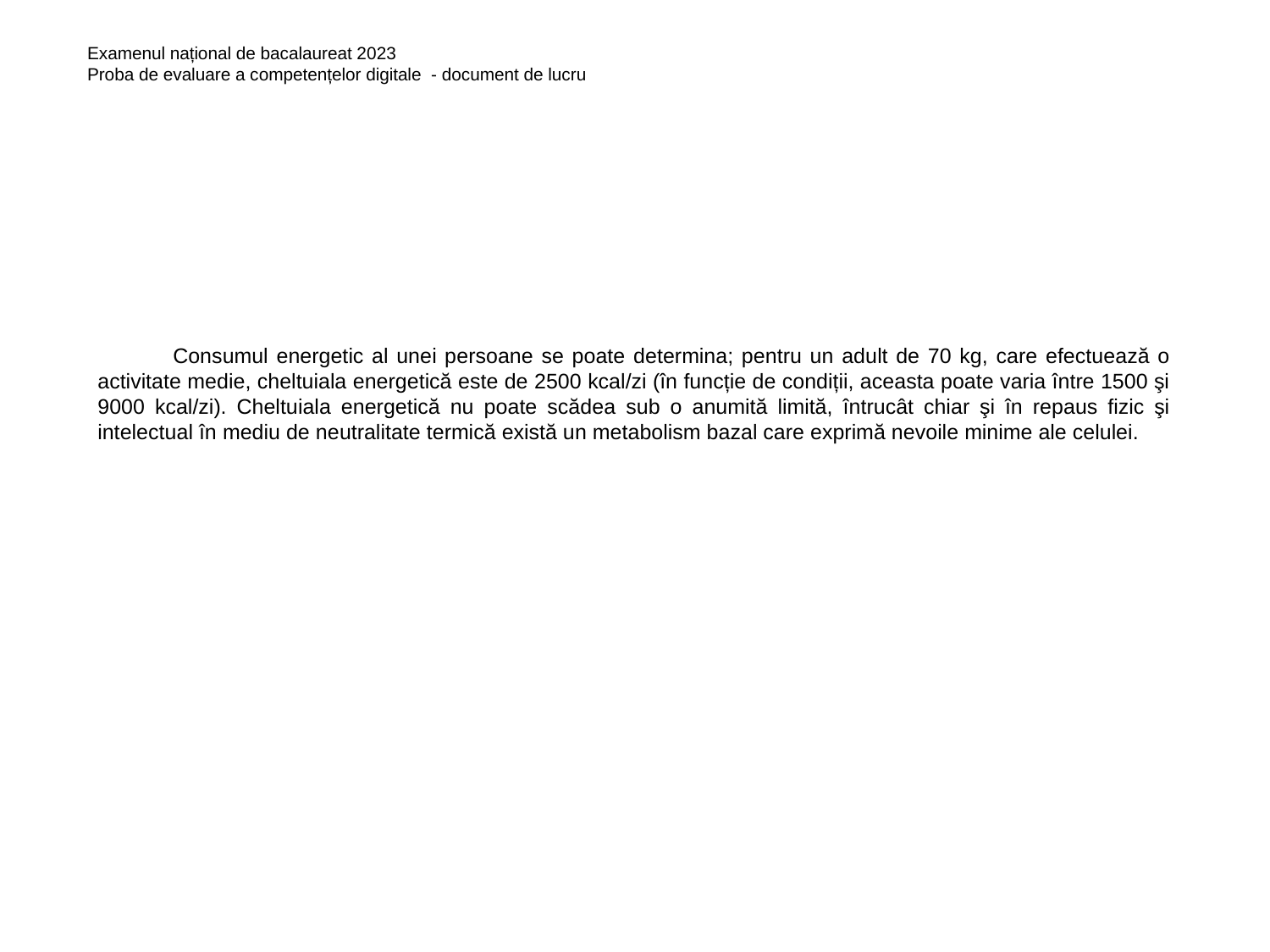

Examenul național de bacalaureat 2023
Proba de evaluare a competențelor digitale  - document de lucru
Consumul energetic al unei persoane se poate determina; pentru un adult de 70 kg, care efectuează o activitate medie, cheltuiala energetică este de 2500 kcal/zi (în funcție de condiții, aceasta poate varia între 1500 şi 9000 kcal/zi). Cheltuiala energetică nu poate scădea sub o anumită limită, întrucât chiar şi în repaus fizic şi intelectual în mediu de neutralitate termică există un metabolism bazal care exprimă nevoile minime ale celulei.